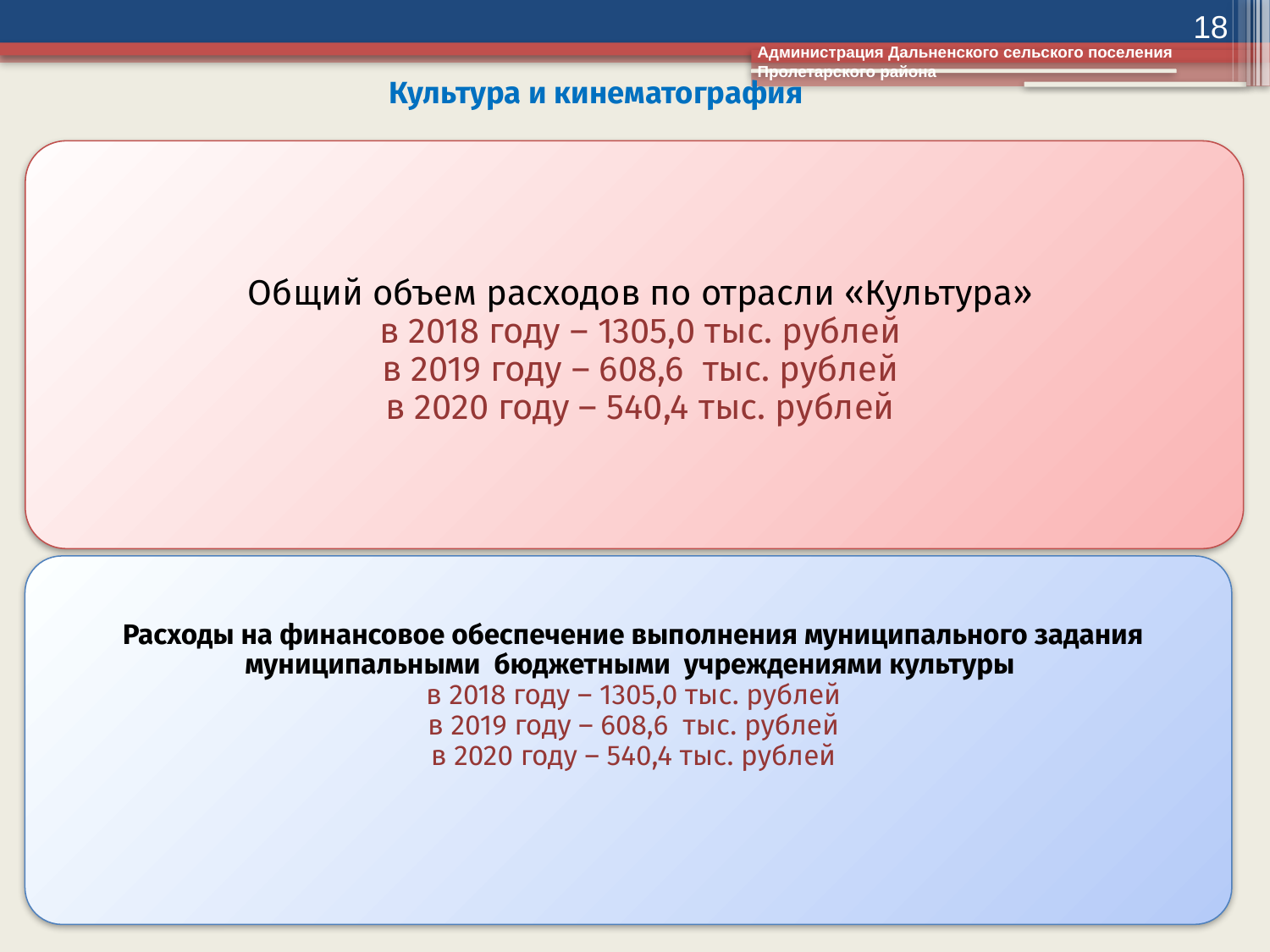

18
Администрация Дальненского сельского поселения Пролетарского района
# Культура и кинематография

Общий объем расходов по отрасли «Культура»
в 2018 году – 1305,0 тыс. рублей
в 2019 году – 608,6  тыс. рублей
в 2020 году – 540,4 тыс. рублей

Расходы на финансовое обеспечение выполнения муниципального задания муниципальными  бюджетными  учреждениями культуры
в 2018 году – 1305,0 тыс. рублей
в 2019 году – 608,6  тыс. рублей
в 2020 году – 540,4 тыс. рублей